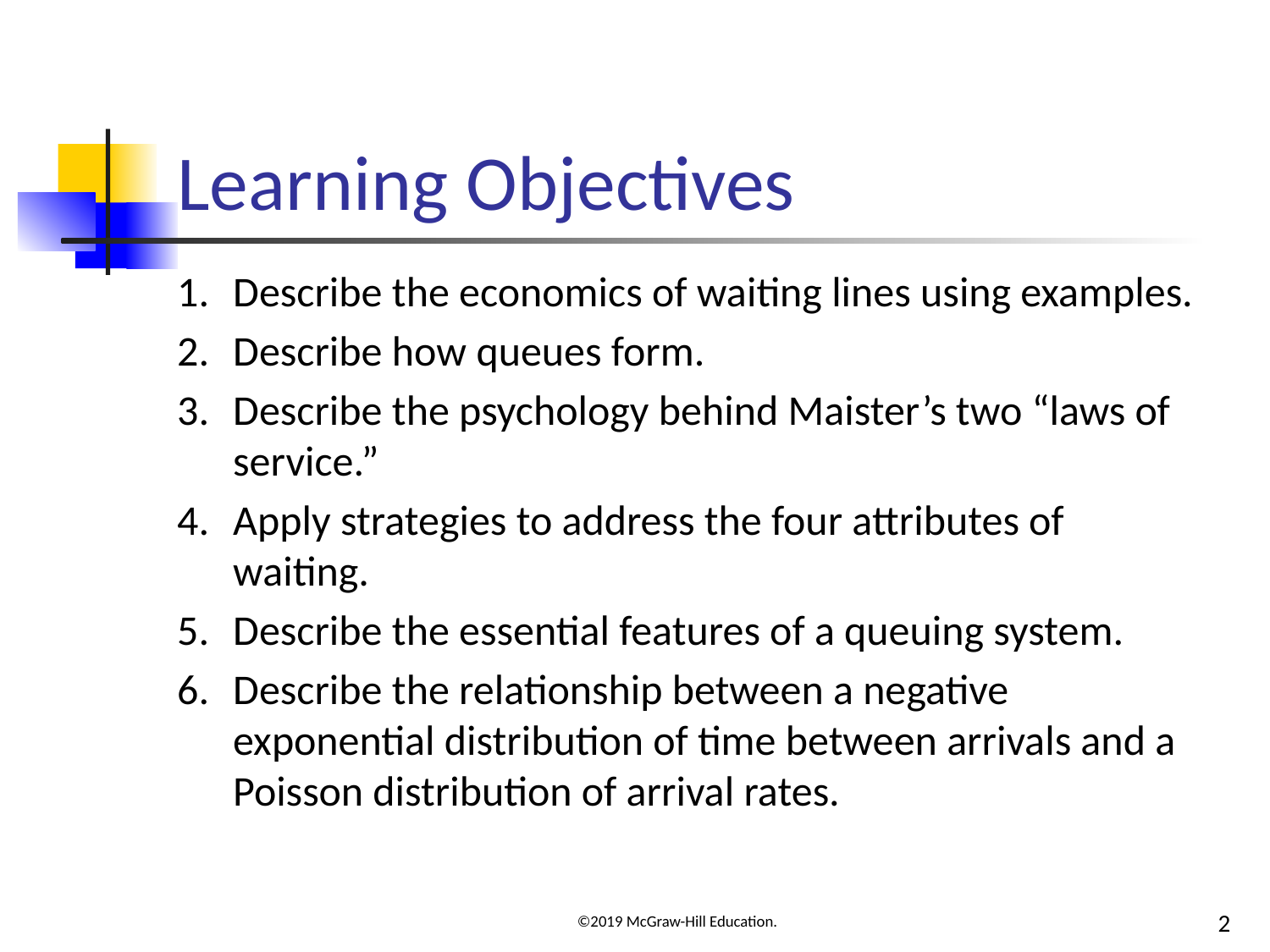

# Learning Objectives
Describe the economics of waiting lines using examples.
Describe how queues form.
Describe the psychology behind Maister’s two “laws of service.”
Apply strategies to address the four attributes of waiting.
Describe the essential features of a queuing system.
Describe the relationship between a negative exponential distribution of time between arrivals and a Poisson distribution of arrival rates.